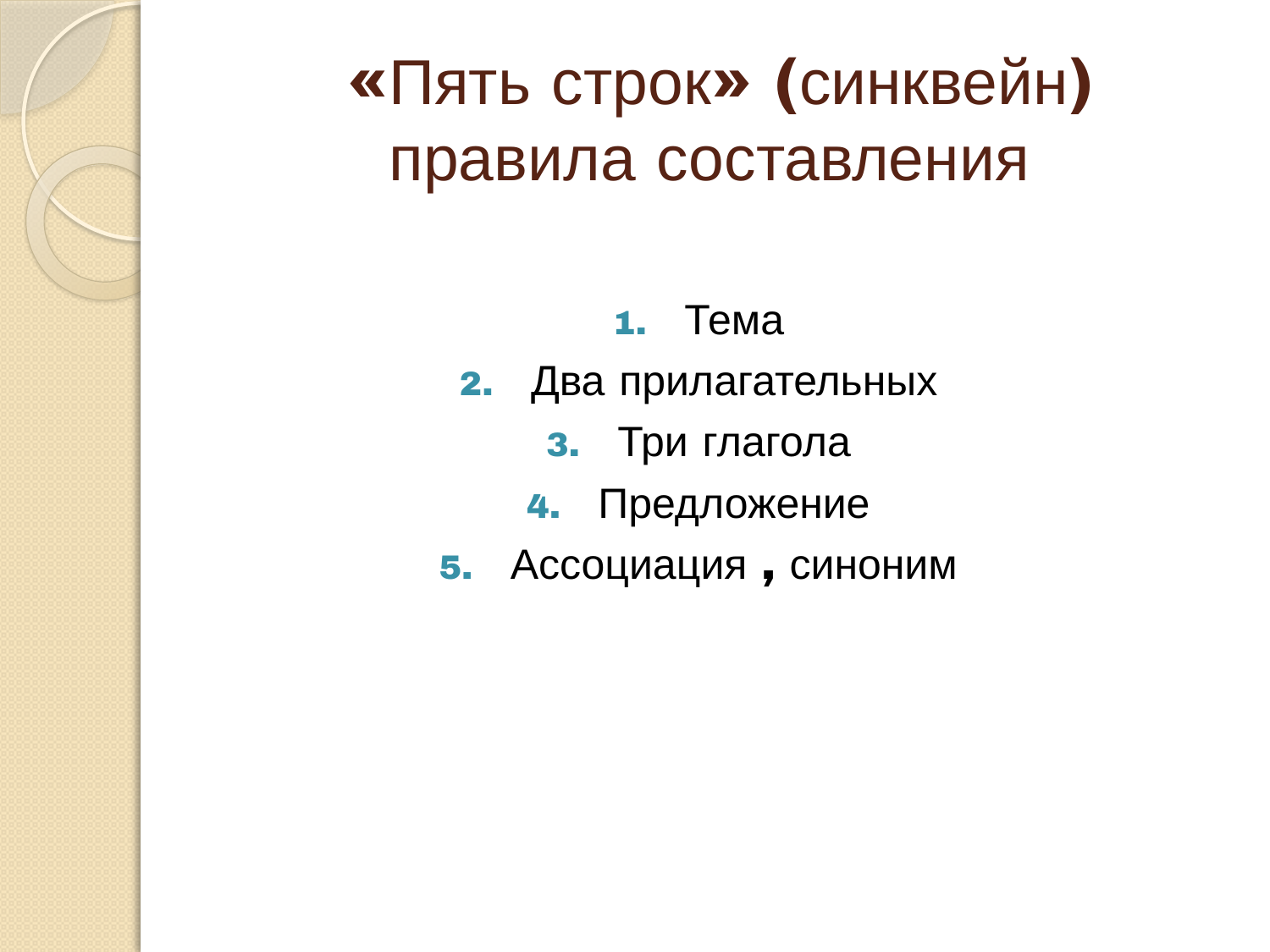

# «Пять строк» (синквейн) правила составления
Тема
Два прилагательных
Три глагола
Предложение
Ассоциация , синоним